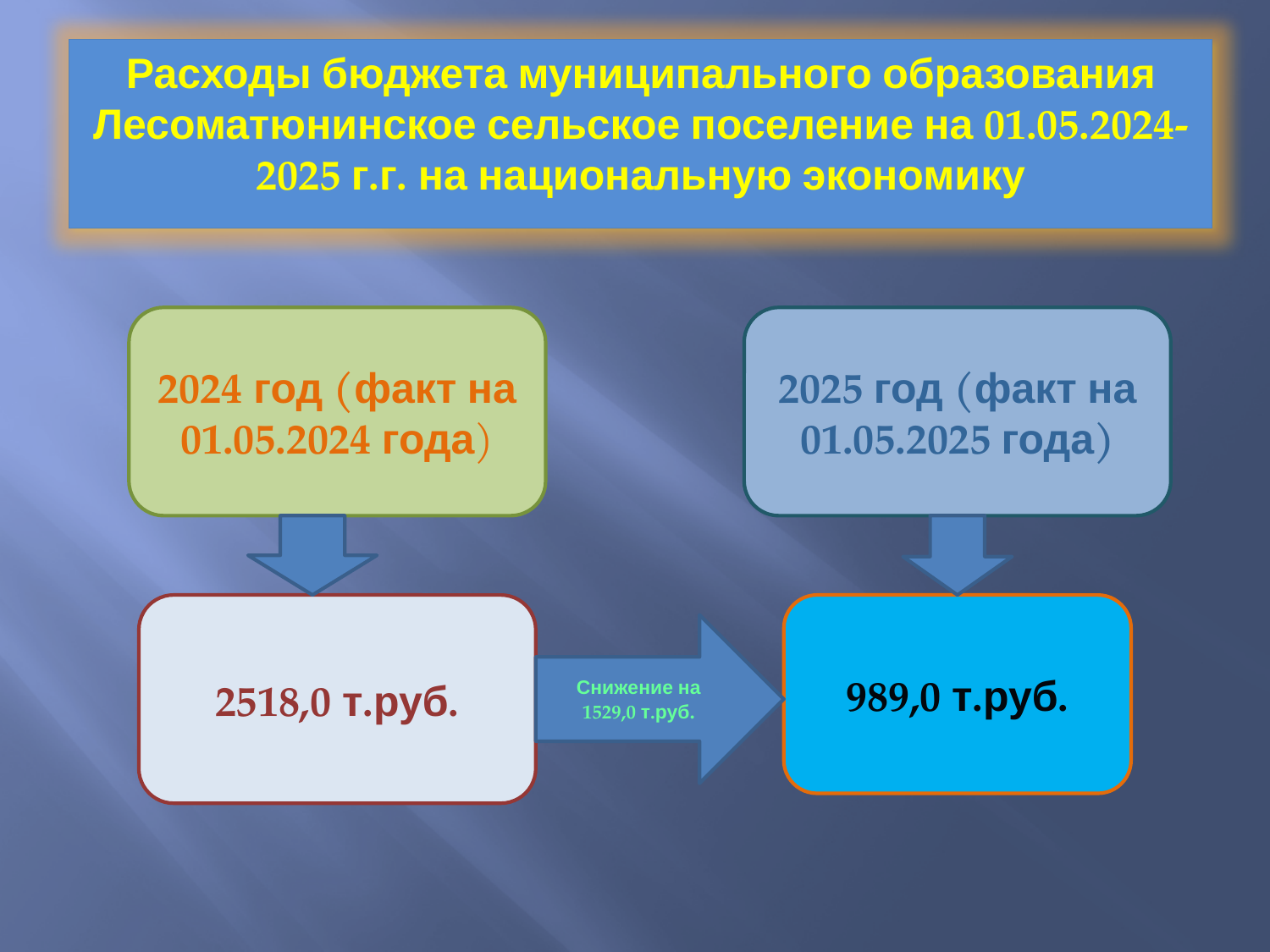

Расходы бюджета муниципального образования Лесоматюнинское сельское поселение на 01.05.2024-
2025 г.г. на национальную экономику
2024 год (факт на 01.05.2024 года)
2025 год (факт на 01.05.2025 года)

2518,0 т.руб.
989,0 т.руб.
Снижение на 1529,0 т.руб.